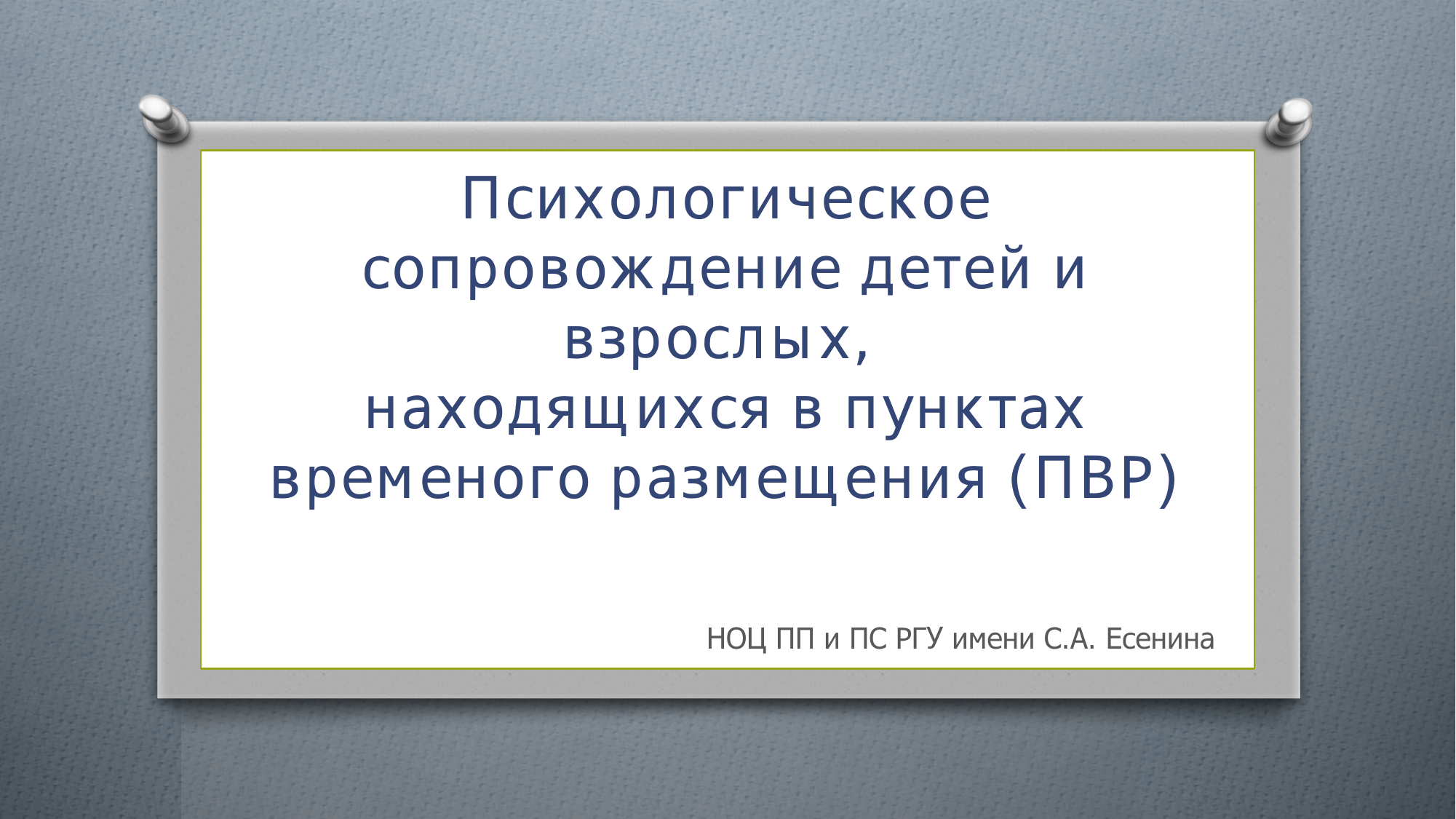

# Психологическое сопровождение детей и взрослых, находящихся в пунктах временого размещения (ПВР) НОЦ ПП и ПС РГУ имени С.А. Есенина